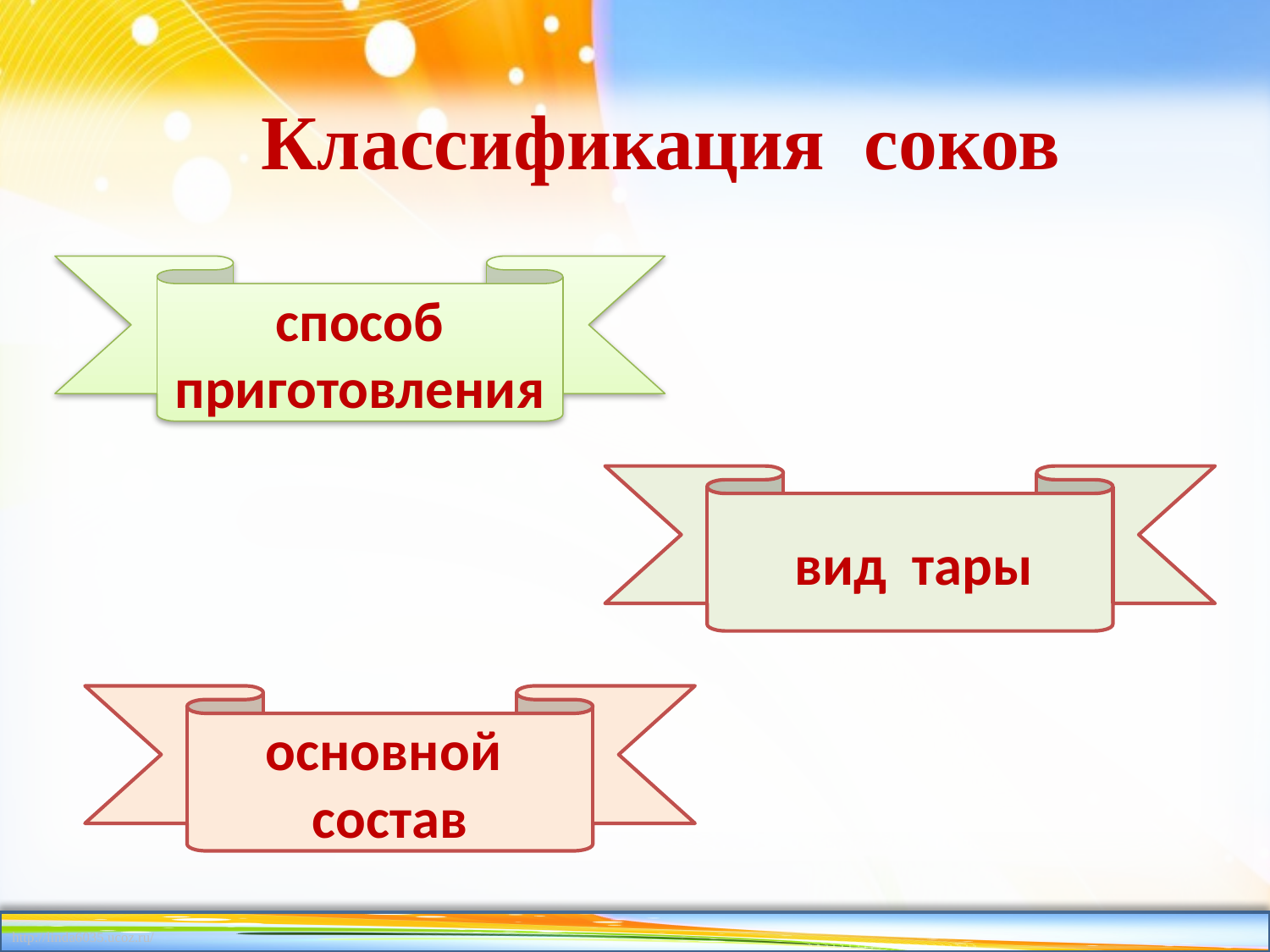

Классификация  соков
способ приготовления
 вид  тары
основной  состав